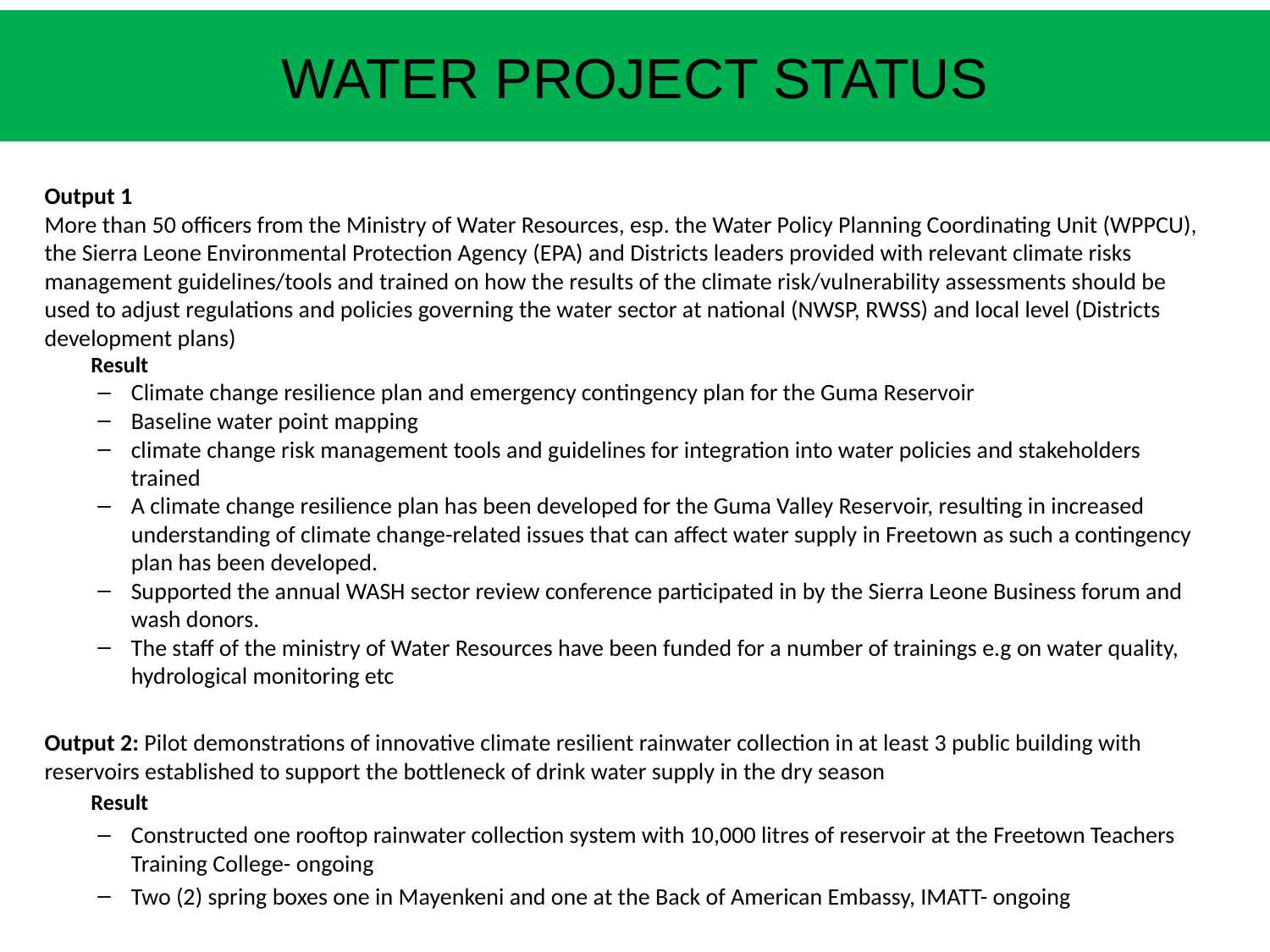

# WATER PROJECT STATUS

Output 1
More than 50 officers from the Ministry of Water Resources, esp. the Water Policy Planning Coordinating Unit (WPPCU), the Sierra Leone Environmental Protection Agency (EPA) and Districts leaders provided with relevant climate risks management guidelines/tools and trained on how the results of the climate risk/vulnerability assessments should be used to adjust regulations and policies governing the water sector at national (NWSP, RWSS) and local level (Districts development plans)
Result
Climate change resilience plan and emergency contingency plan for the Guma Reservoir
Baseline water point mapping
climate change risk management tools and guidelines for integration into water policies and stakeholders trained
A climate change resilience plan has been developed for the Guma Valley Reservoir, resulting in increased understanding of climate change-related issues that can affect water supply in Freetown as such a contingency plan has been developed.
Supported the annual WASH sector review conference participated in by the Sierra Leone Business forum and wash donors.
The staff of the ministry of Water Resources have been funded for a number of trainings e.g on water quality, hydrological monitoring etc

Output 2: Pilot demonstrations of innovative climate resilient rainwater collection in at least 3 public building with reservoirs established to support the bottleneck of drink water supply in the dry season
Result
Constructed one rooftop rainwater collection system with 10,000 litres of reservoir at the Freetown Teachers Training College- ongoing
Two (2) spring boxes one in Mayenkeni and one at the Back of American Embassy, IMATT- ongoing